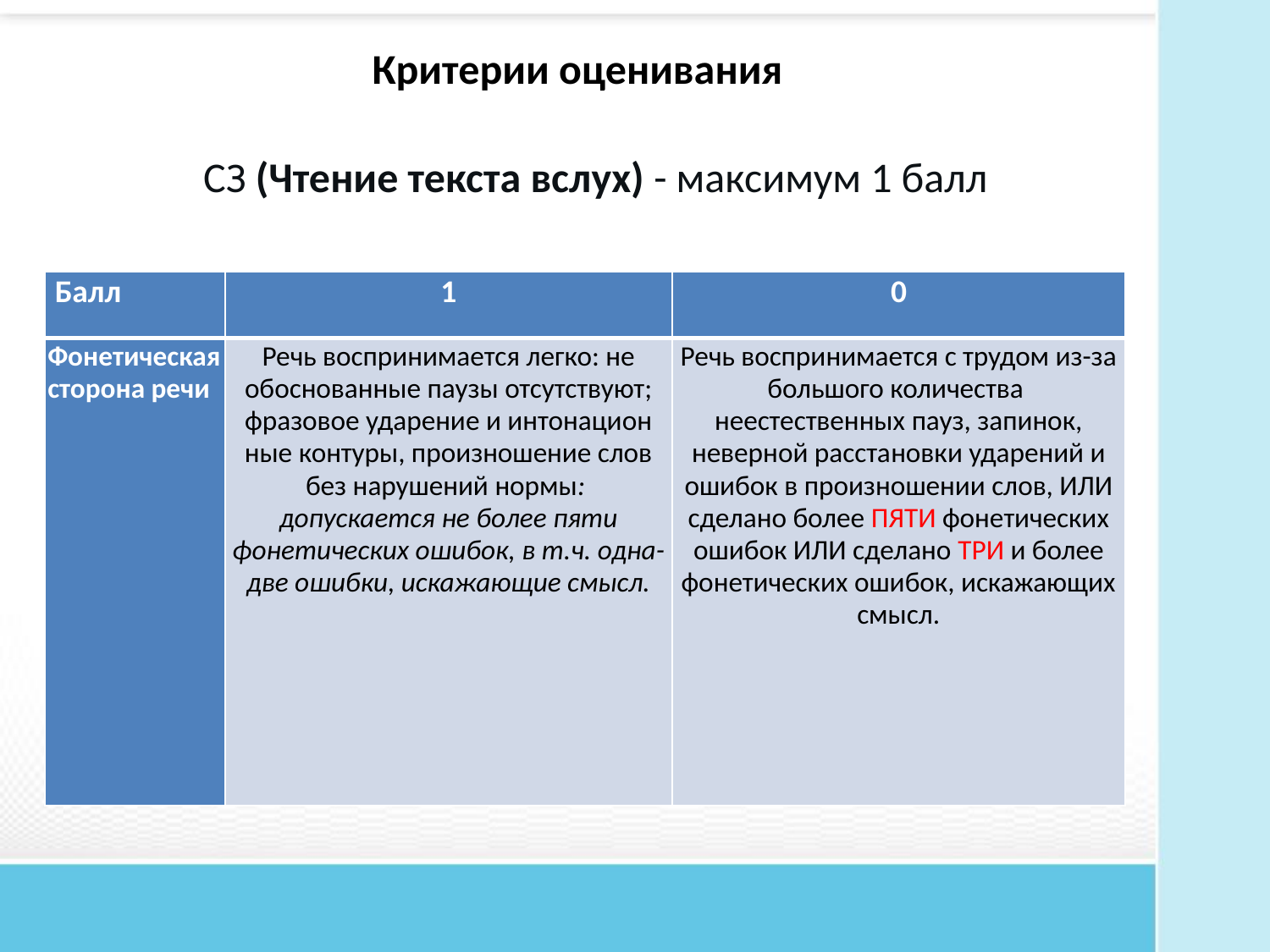

Критерии оценивания
СЗ (Чтение текста вслух) - максимум 1 балл

| Балл | 1 | 0 |
| --- | --- | --- |
| Фонетическая сторона речи | Речь воспринимается легко: не­обоснованные паузы отсутствуют; фразовое ударение и интонацион­ные контуры, произношение слов без нарушений нормы: допуска­ется не более пяти фонетических ошибок, в т.ч. одна-две ошибки, искажающие смысл. | Речь воспринимается с трудом из-за большого количества неестествен­ных пауз, запинок, неверной расста­новки ударений и ошибок в произ­ношении слов, ИЛИ сделано более ПЯТИ фонетических ошибок ИЛИ сделано ТРИ и более фонетических ошибок, искажающих смысл. |
#